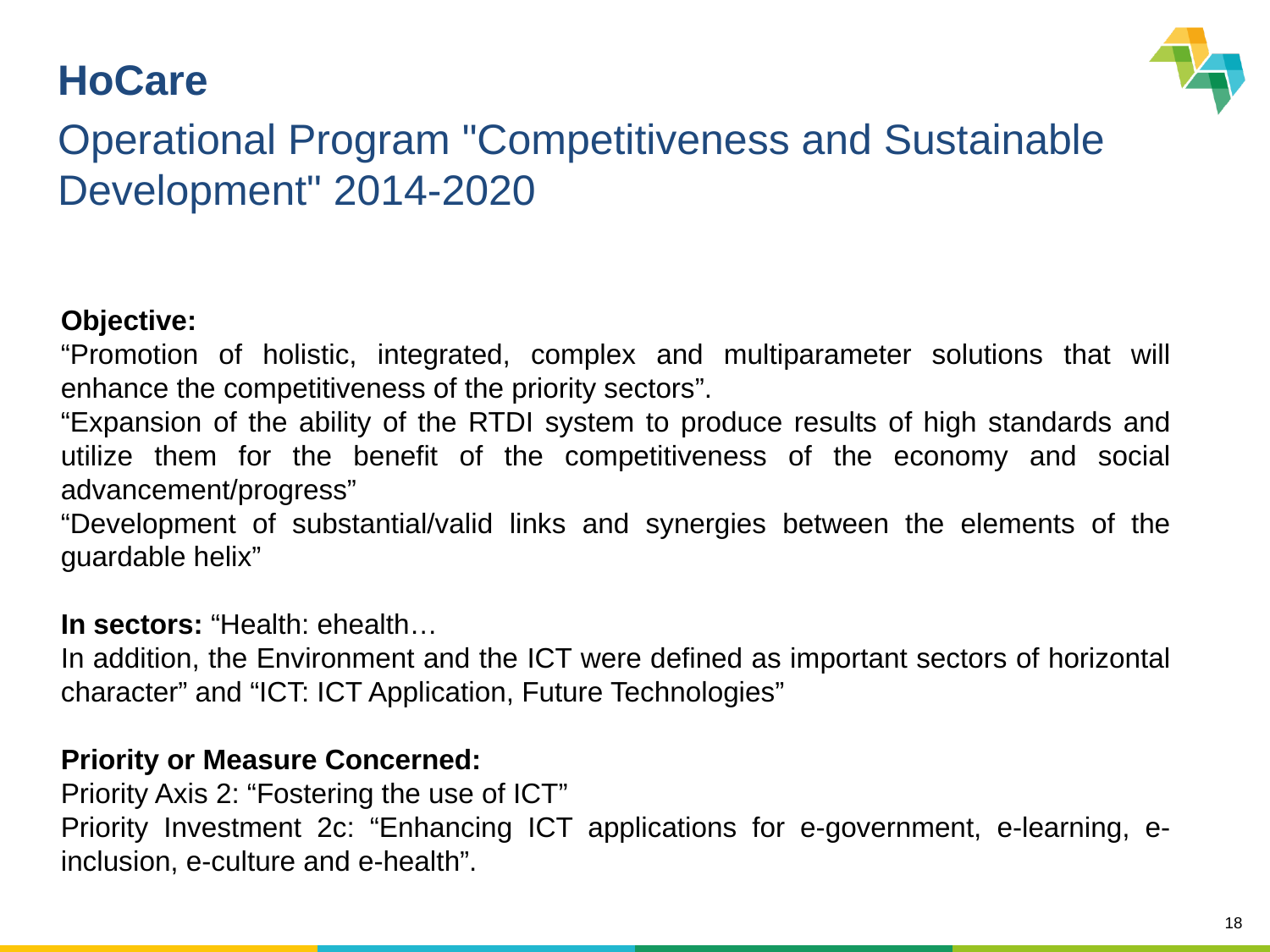

HoCare
Operational Program "Competitiveness and Sustainable Development" 2014-2020

Objective:
“Promotion of holistic, integrated, complex and multiparameter solutions that will enhance the competitiveness of the priority sectors”.
“Expansion of the ability of the RTDI system to produce results of high standards and utilize them for the benefit of the competitiveness of the economy and social advancement/progress”
“Development of substantial/valid links and synergies between the elements of the guardable helix”

In sectors: “Health: ehealth…
In addition, the Environment and the ICT were defined as important sectors of horizontal character” and “ICT: ICT Application, Future Technologies”

Priority or Measure Concerned:
Priority Axis 2: “Fostering the use of ICT”
Priority Investment 2c: “Enhancing ICT applications for e-government, e-learning, e-inclusion, e-culture and e-health”.